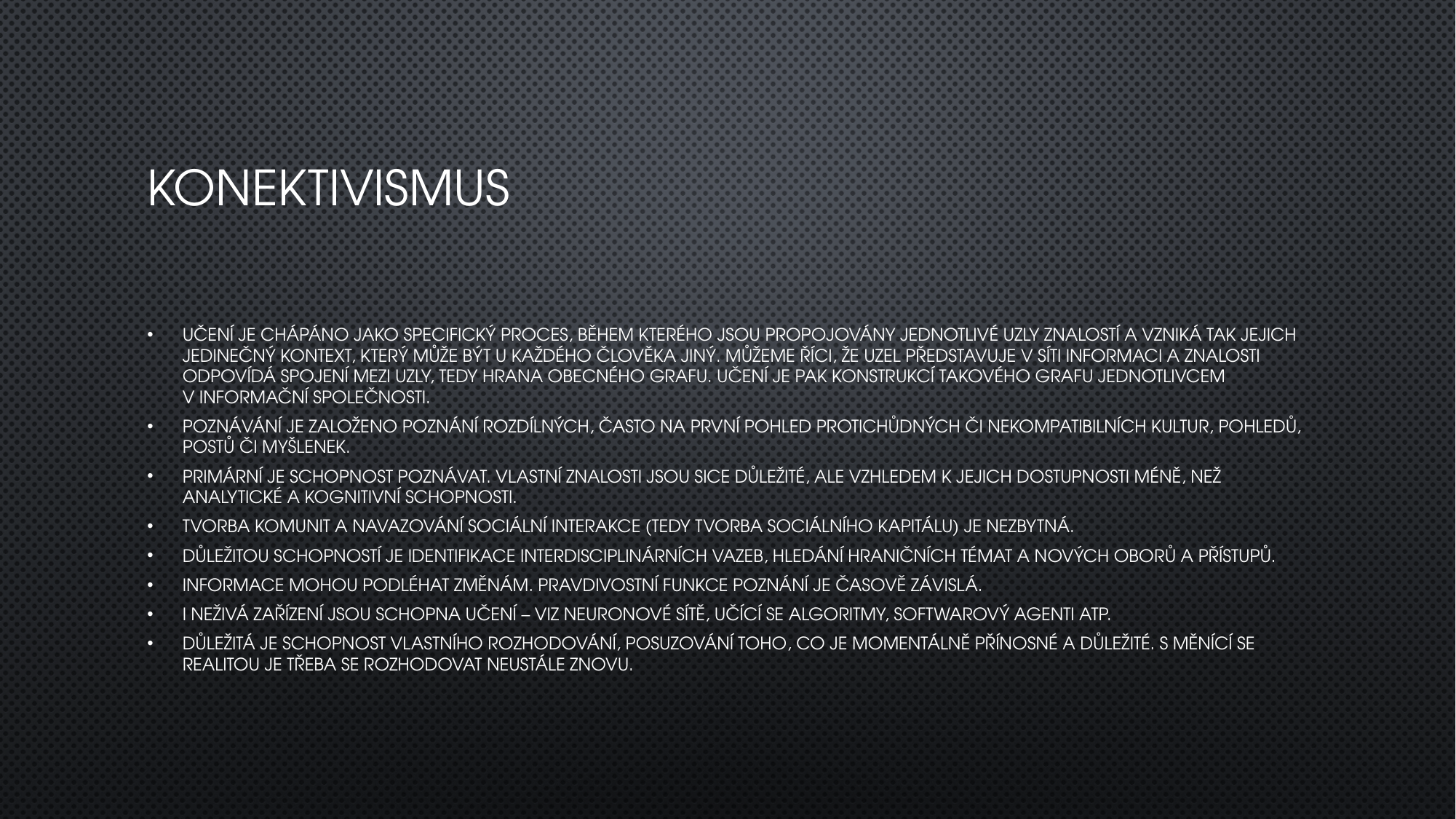

# Konektivismus
Učení je chápáno jako specifický proces, během kterého jsou propojovány jednotlivé uzly znalostí a vzniká tak jejich jedinečný kontext, který může být u každého člověka jiný. Můžeme říci, že uzel představuje v síti informaci a znalosti odpovídá spojení mezi uzly, tedy hrana obecného grafu. Učení je pak konstrukcí takového grafu jednotlivcem v informační společnosti.
Poznávání je založeno poznání rozdílných, často na první pohled protichůdných či nekompatibilních kultur, pohledů, postů či myšlenek.
Primární je schopnost poznávat. Vlastní znalosti jsou sice důležité, ale vzhledem k jejich dostupnosti méně, než analytické a kognitivní schopnosti.
Tvorba komunit a navazování sociální interakce (tedy tvorba sociálního kapitálu) je nezbytná.
Důležitou schopností je identifikace interdisciplinárních vazeb, hledání hraničních témat a nových oborů a přístupů.
Informace mohou podléhat změnám. Pravdivostní funkce poznání je časově závislá.
I neživá zařízení jsou schopna učení – viz neuronové sítě, učící se algoritmy, softwarový agenti atp.
Důležitá je schopnost vlastního rozhodování, posuzování toho, co je momentálně přínosné a důležité. S měnící se realitou je třeba se rozhodovat neustále znovu.